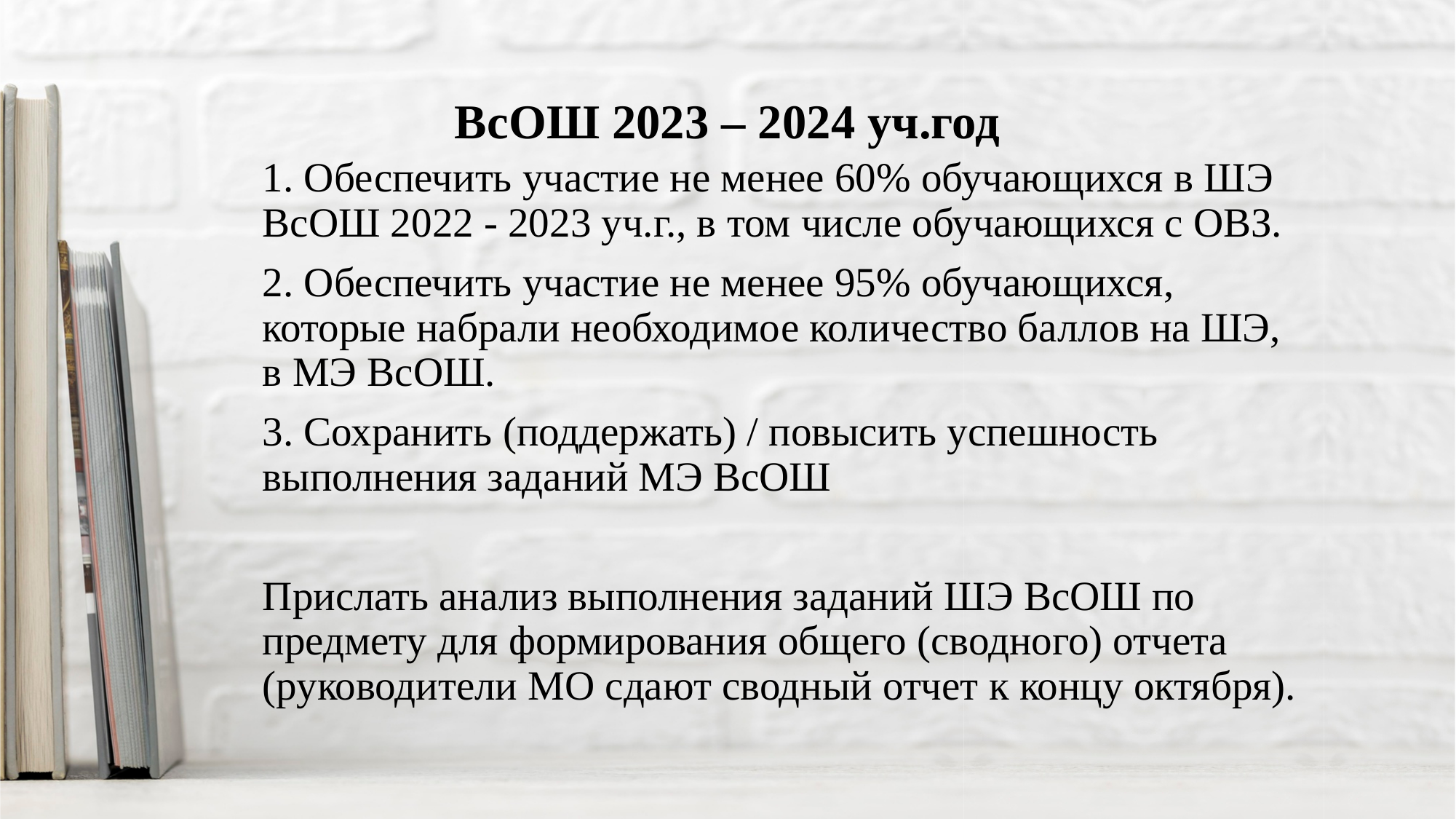

# ВсОШ 2023 – 2024 уч.год
1. Обеспечить участие не менее 60% обучающихся в ШЭ ВсОШ 2022 - 2023 уч.г., в том числе обучающихся с ОВЗ.
2. Обеспечить участие не менее 95% обучающихся, которые набрали необходимое количество баллов на ШЭ, в МЭ ВсОШ.
3. Сохранить (поддержать) / повысить успешность выполнения заданий МЭ ВсОШ

Прислать анализ выполнения заданий ШЭ ВсОШ по предмету для формирования общего (сводного) отчета (руководители МО сдают сводный отчет к концу октября).